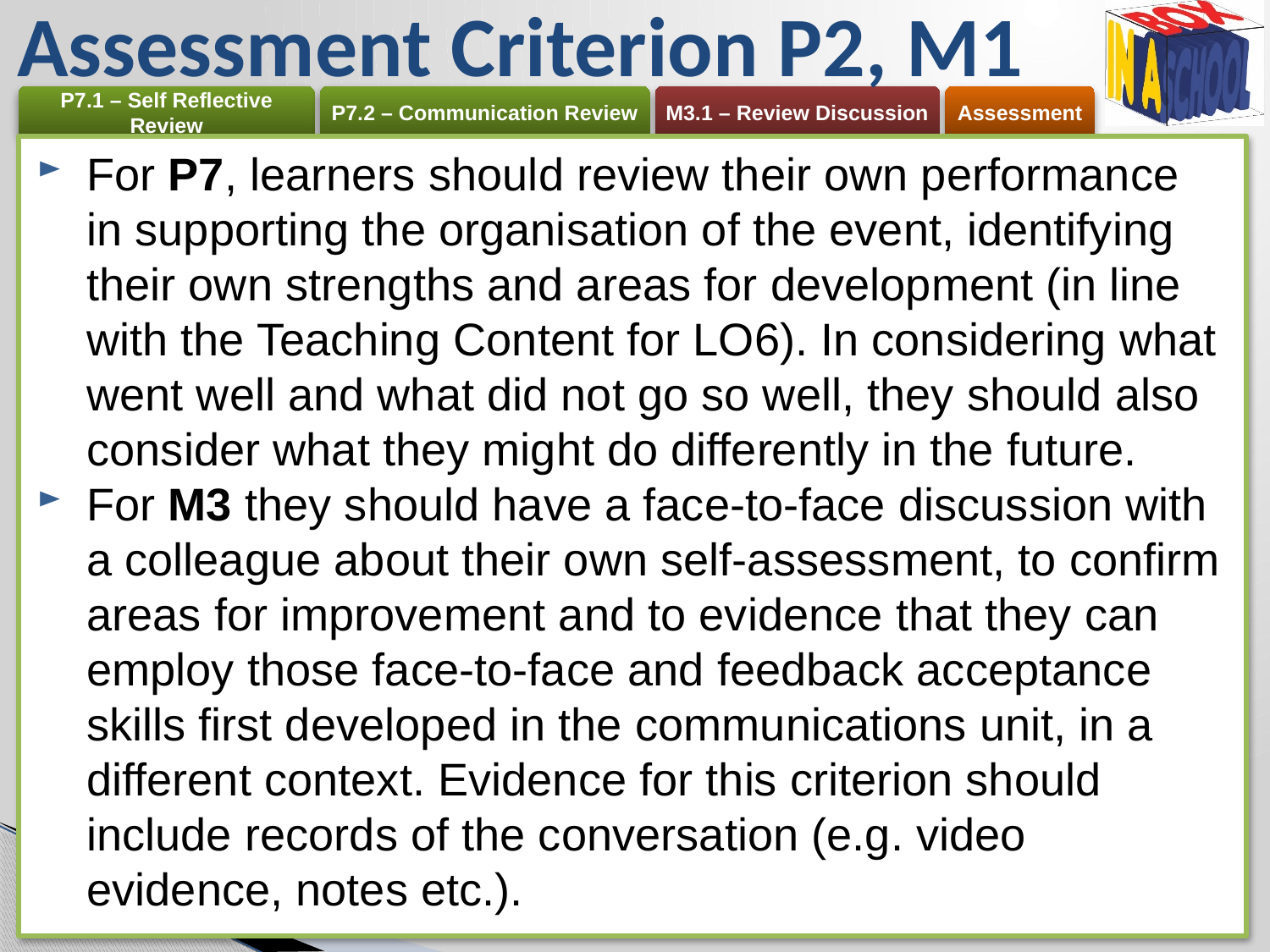

Assessment Criterion P2, M1
For P7, learners should review their own performance in supporting the organisation of the event, identifying their own strengths and areas for development (in line with the Teaching Content for LO6). In considering what went well and what did not go so well, they should also consider what they might do differently in the future.
For M3 they should have a face-to-face discussion with a colleague about their own self-assessment, to confirm areas for improvement and to evidence that they can employ those face-to-face and feedback acceptance skills first developed in the communications unit, in a different context. Evidence for this criterion should include records of the conversation (e.g. video evidence, notes etc.).